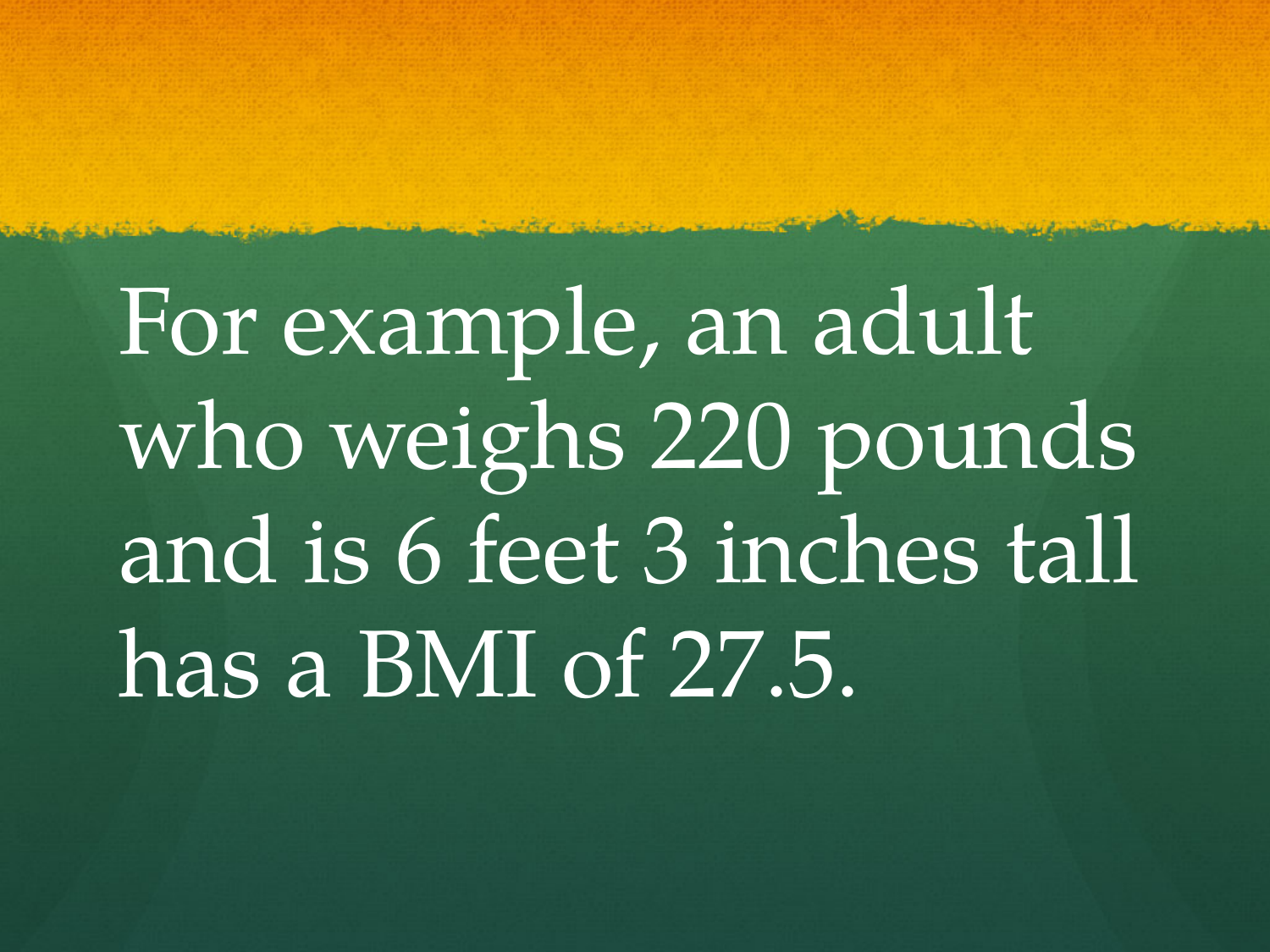

#
For example, an adult who weighs 220 pounds and is 6 feet 3 inches tall has a BMI of 27.5.